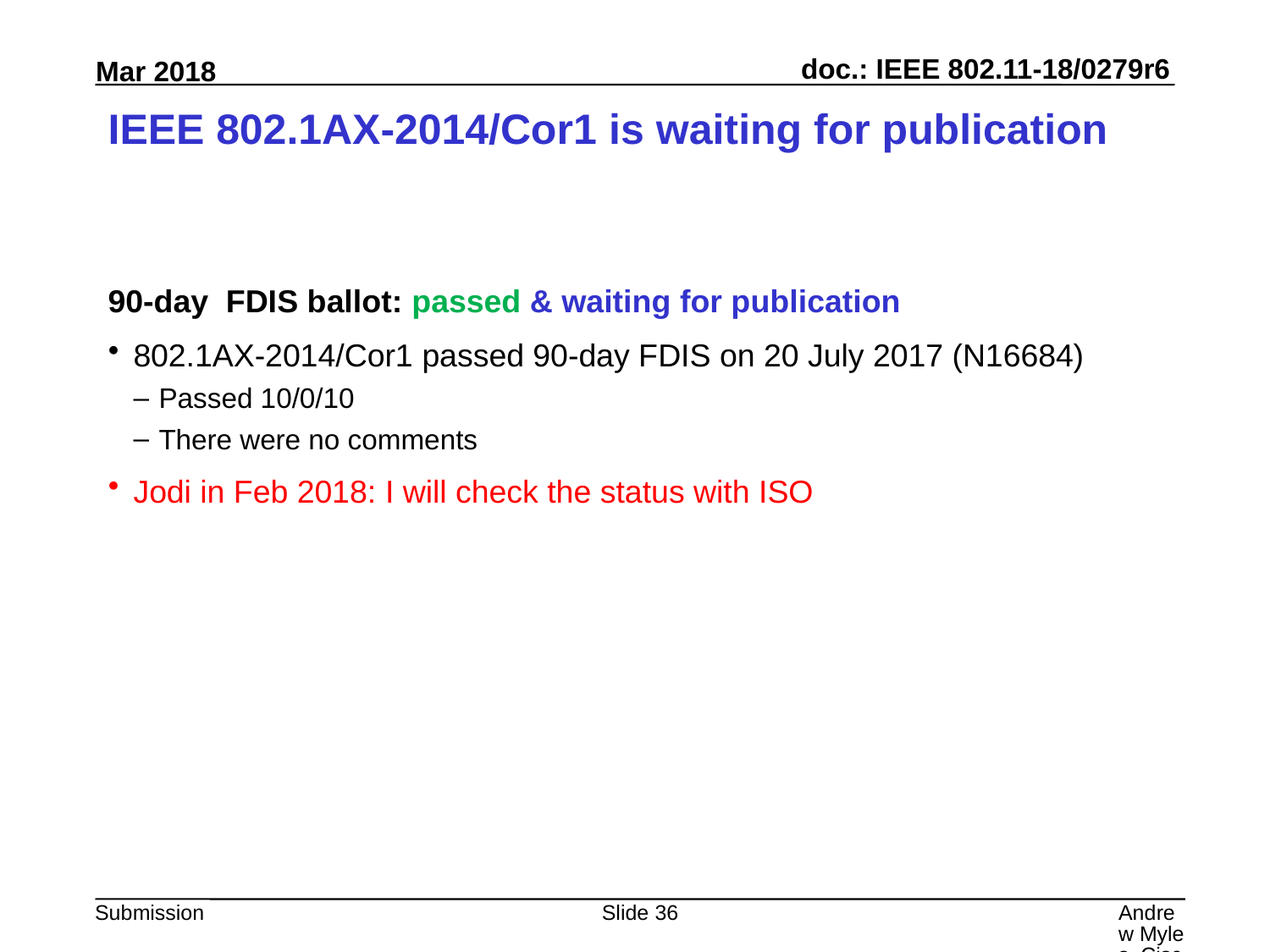

# IEEE 802.1AX-2014/Cor1 is waiting for publication
90-day  FDIS ballot: passed & waiting for publication
802.1AX-2014/Cor1 passed 90-day FDIS on 20 July 2017 (N16684)
Passed 10/0/10
There were no comments
Jodi in Feb 2018: I will check the status with ISO

Slide 36
Andrew Myles, Cisco